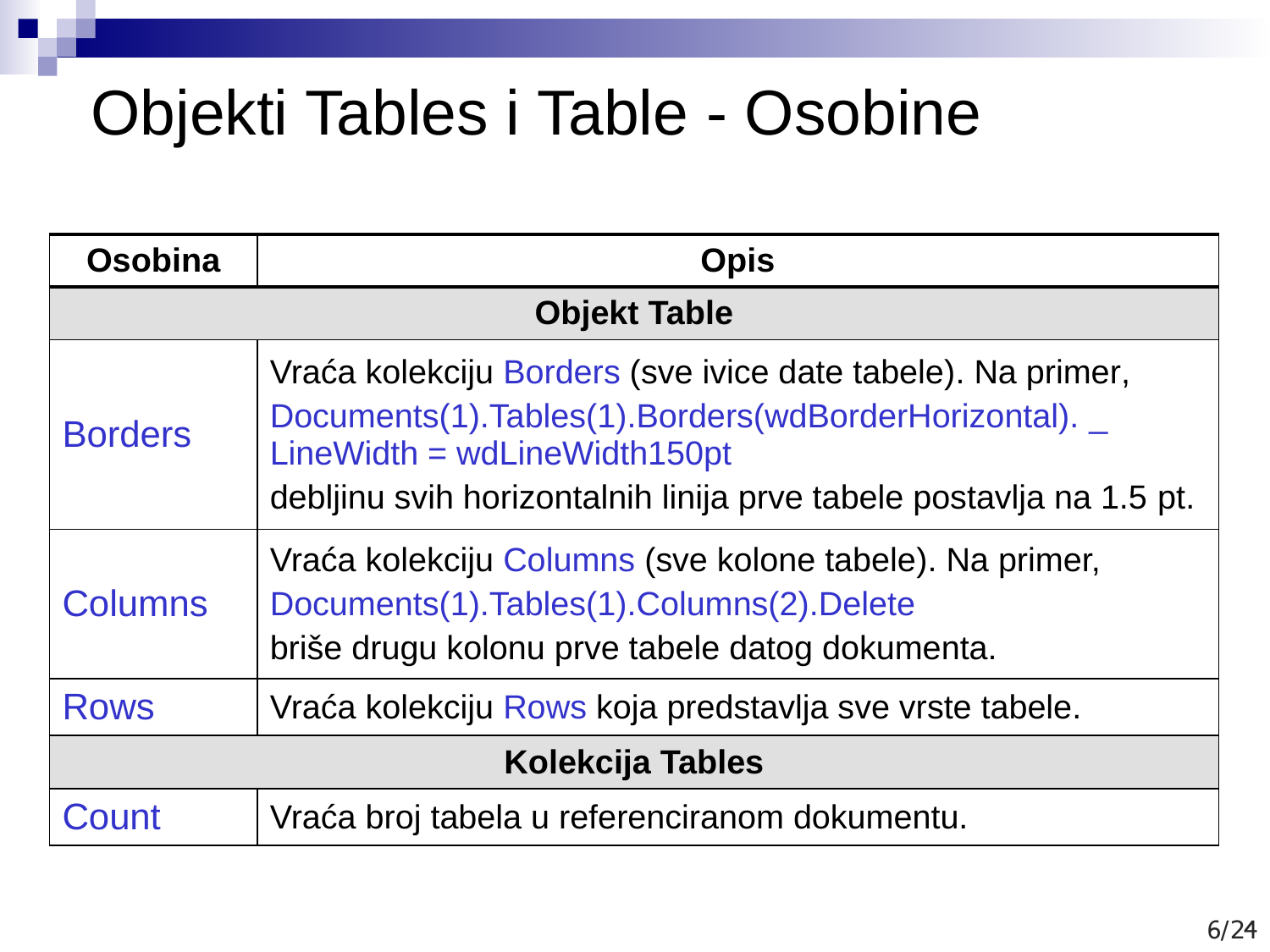

# Objekti Tables i Table - Osobine
| Osobina | Opis |
| --- | --- |
| Objekt Table |  |
| Borders | Vraća kolekciju Borders (sve ivice date tabele). Na primer, Documents(1).Tables(1).Borders(wdBorderHorizontal). \_ LineWidth = wdLineWidth150pt debljinu svih horizontalnih linija prve tabele postavlja na 1.5 pt. |
| Columns | Vraća kolekciju Columns (sve kolone tabele). Na primer, Documents(1).Tables(1).Columns(2).Delete briše drugu kolonu prve tabele datog dokumenta. |
| Rows | Vraća kolekciju Rows koja predstavlja sve vrste tabele. |
| Kolekcija Tables |  |
| Count | Vraća broj tabela u referenciranom dokumentu. |
6/24